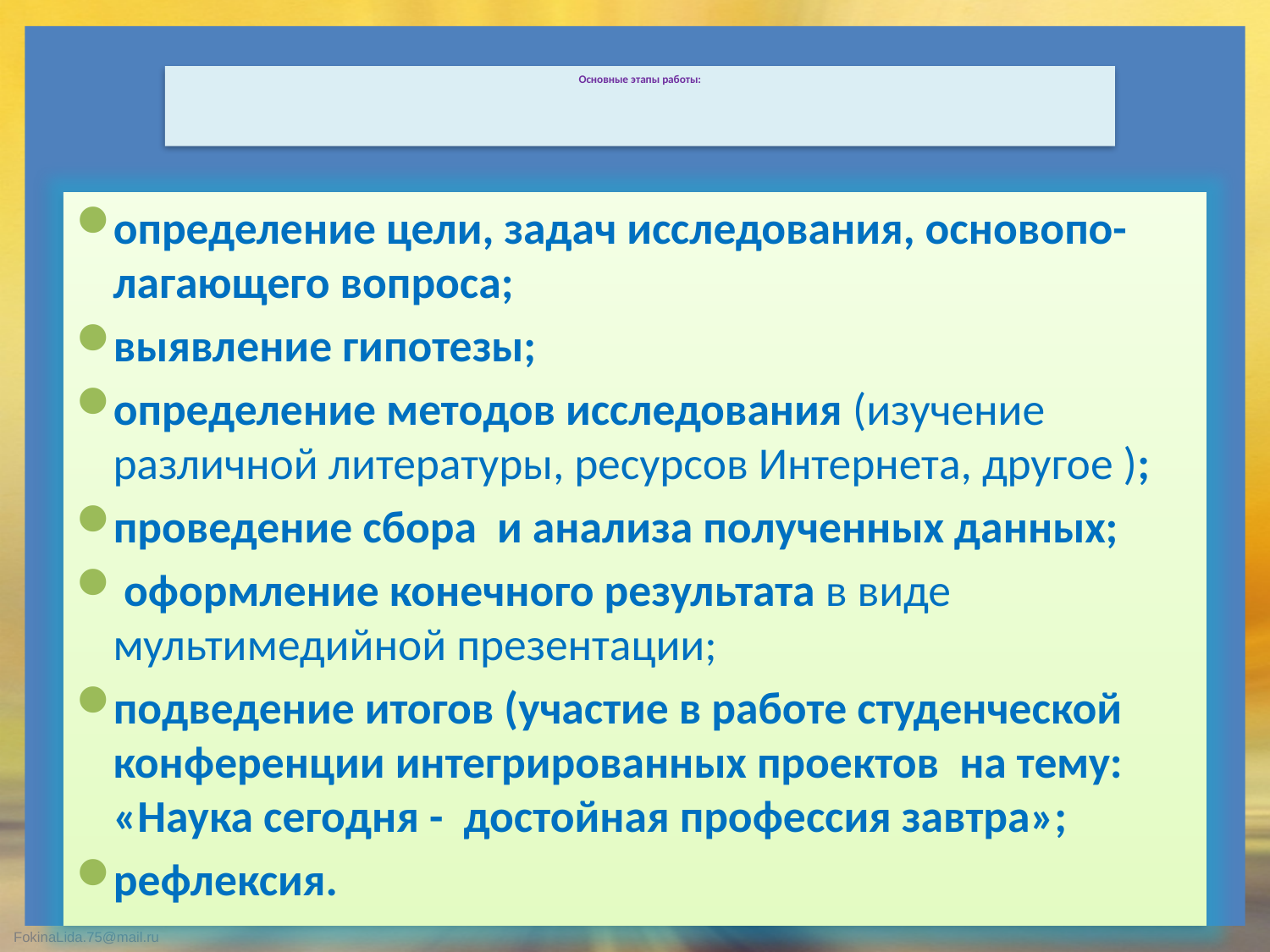

Основные этапы работы:

определение цели, задач исследования, основопо-лагающего вопроса;
выявление гипотезы;
определение методов исследования (изучение различной литературы, ресурсов Интернета, другое );
проведение сбора  и анализа полученных данных;
 оформление конечного результата в виде мультимедийной презентации;
подведение итогов (участие в работе студенческой конференции интегрированных проектов  на тему: «Наука сегодня -  достойная профессия завтра»;
рефлексия.